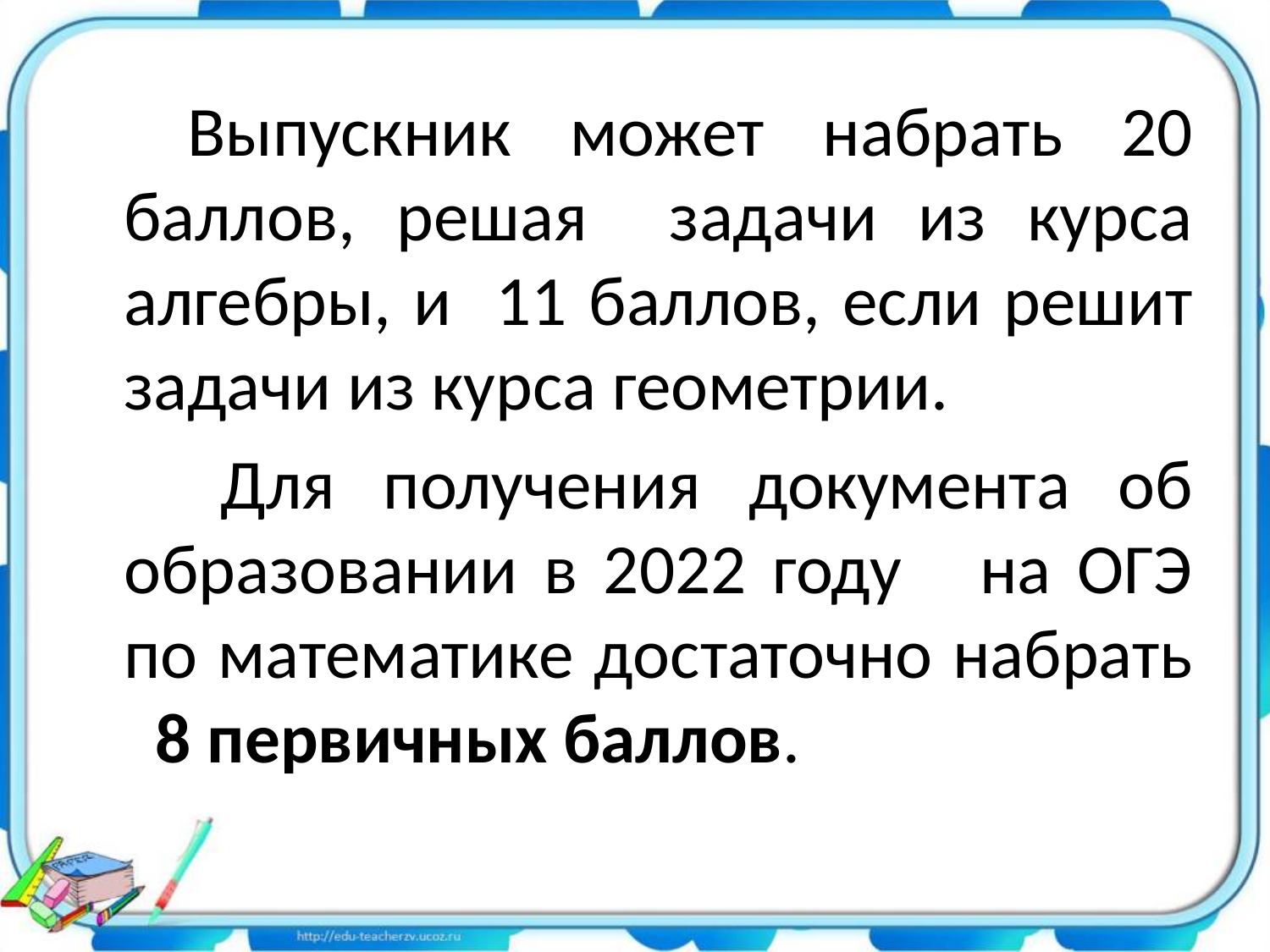

Выпускник может набрать 20 баллов, решая  задачи из курса алгебры, и  11 баллов, если решит задачи из курса геометрии.
   Для получения документа об образовании в 2022 году   на ОГЭ по математике достаточно набрать   8 первичных баллов.